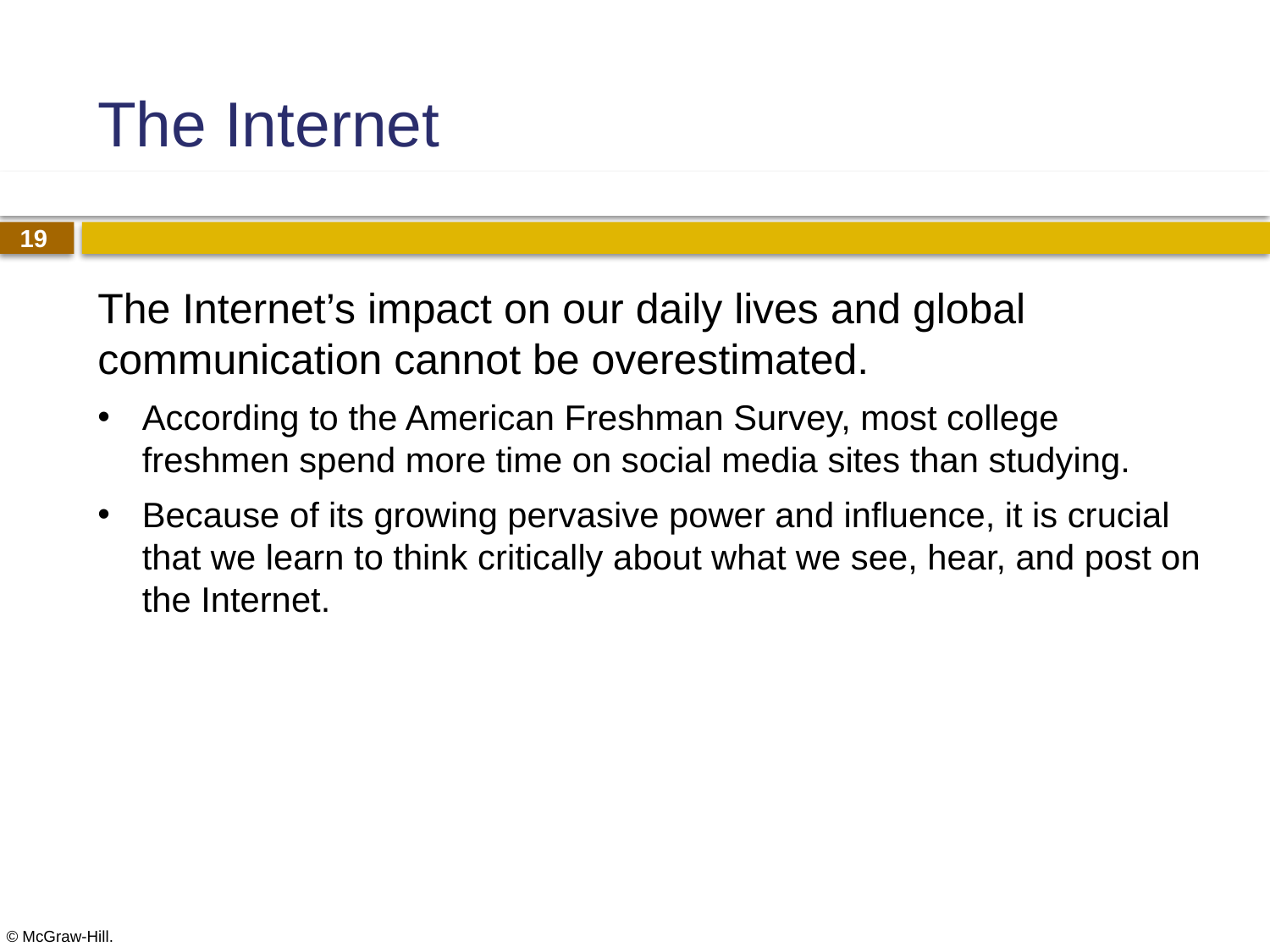

# The Internet
The Internet’s impact on our daily lives and global communication cannot be overestimated.
According to the American Freshman Survey, most college freshmen spend more time on social media sites than studying.
Because of its growing pervasive power and influence, it is crucial that we learn to think critically about what we see, hear, and post on the Internet.